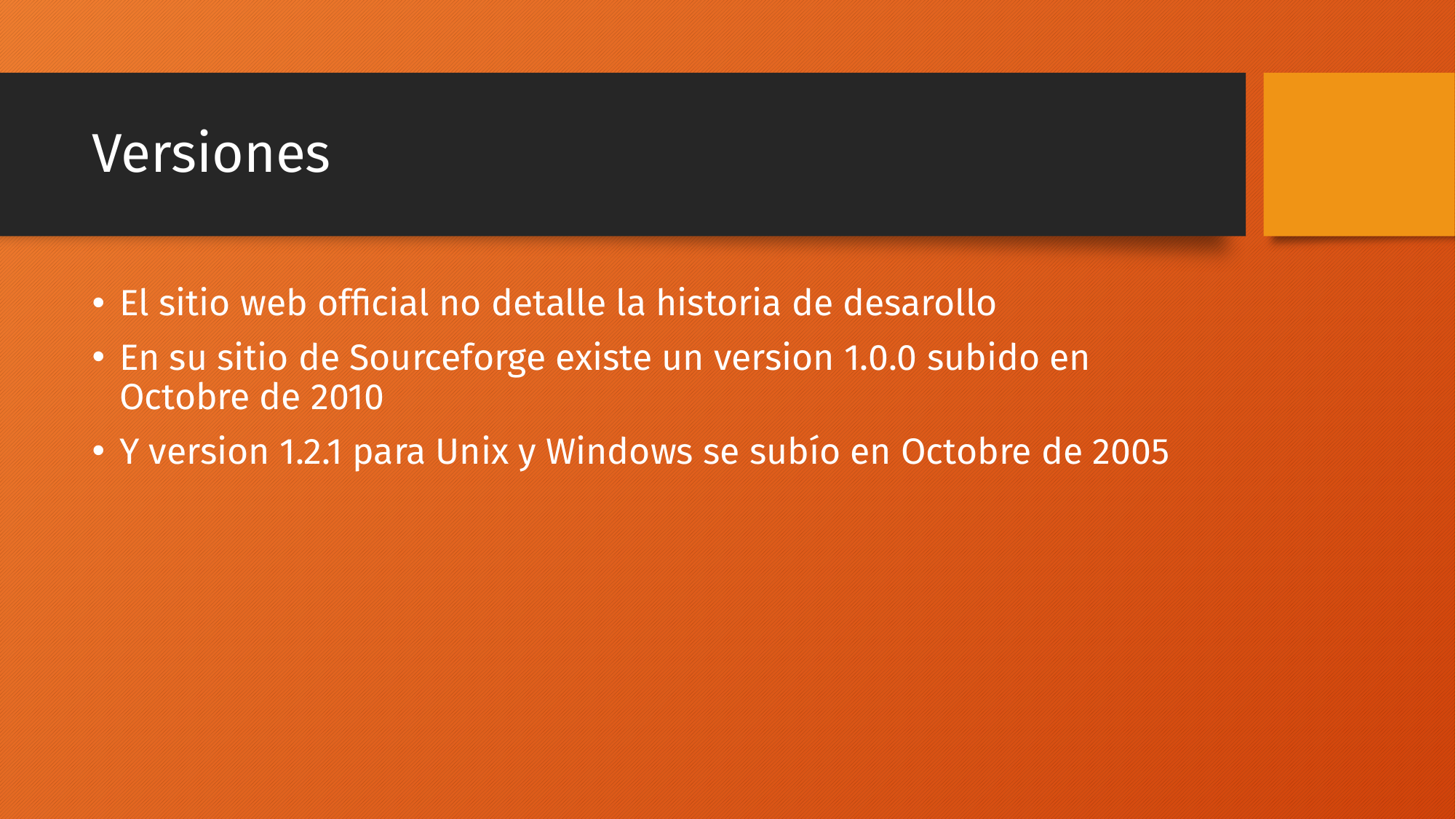

# Versiones
El sitio web official no detalle la historia de desarollo
En su sitio de Sourceforge existe un version 1.0.0 subido en Octobre de 2010
Y version 1.2.1 para Unix y Windows se subío en Octobre de 2005